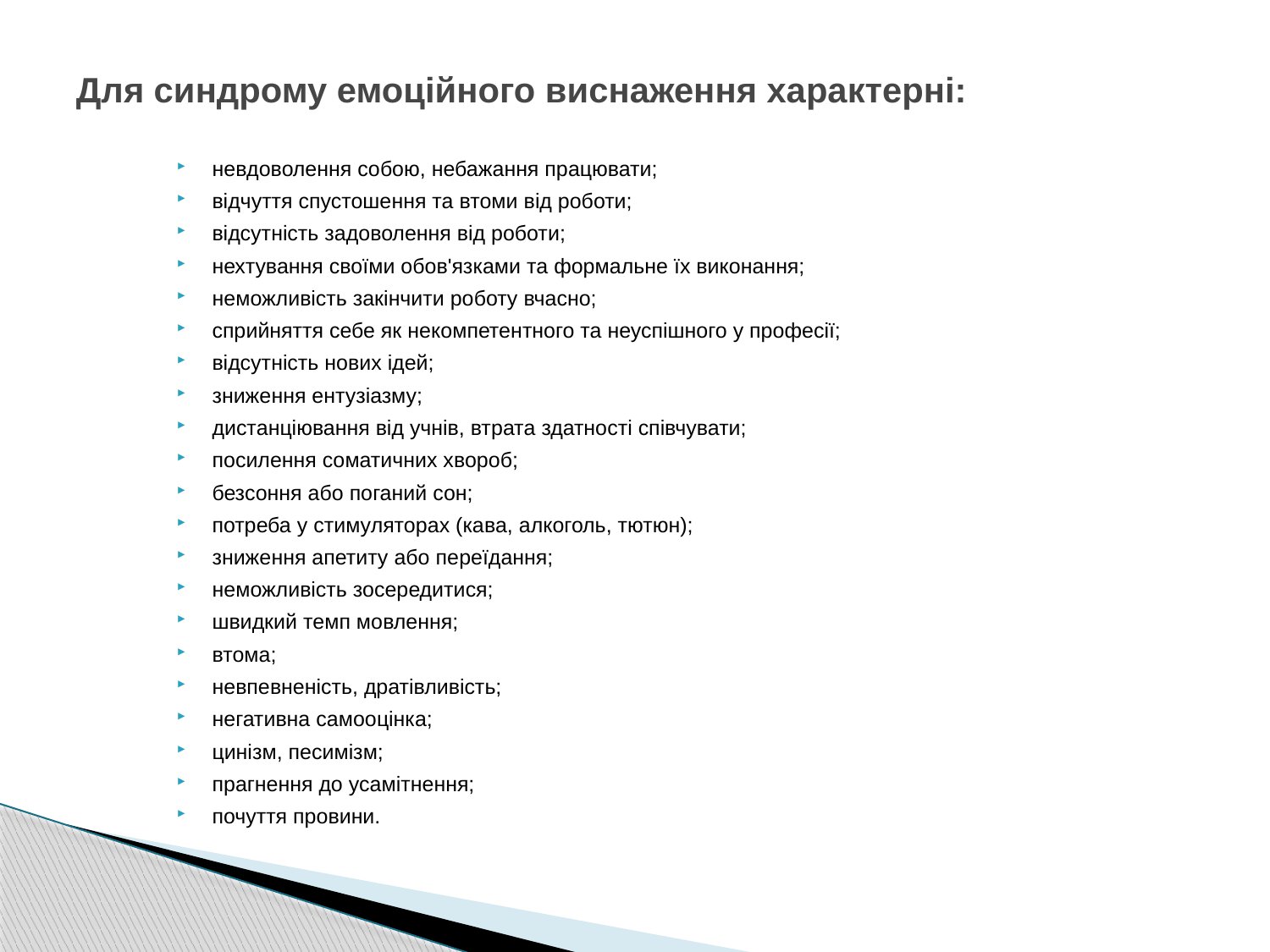

# Для синдрому емоційного виснаження характерні:
невдоволення собою, небажання працювати;
відчуття спустошення та втоми від роботи;
відсутність задоволення від роботи;
нехтування своїми обов'язками та формальне їх виконання;
неможливість закінчити роботу вчасно;
сприйняття себе як некомпетентного та неуспішного у професії;
відсутність нових ідей;
зниження ентузіазму;
дистанціювання від учнів, втрата здатності співчувати;
посилення соматичних хвороб;
безсоння або поганий сон;
потреба у стимуляторах (кава, алкоголь, тютюн);
зниження апетиту або переїдання;
неможливість зосередитися;
швидкий темп мовлення;
втома;
невпевненість, дратівливість;
негативна самооцінка;
цинізм, песимізм;
прагнення до усамітнення;
почуття провини.